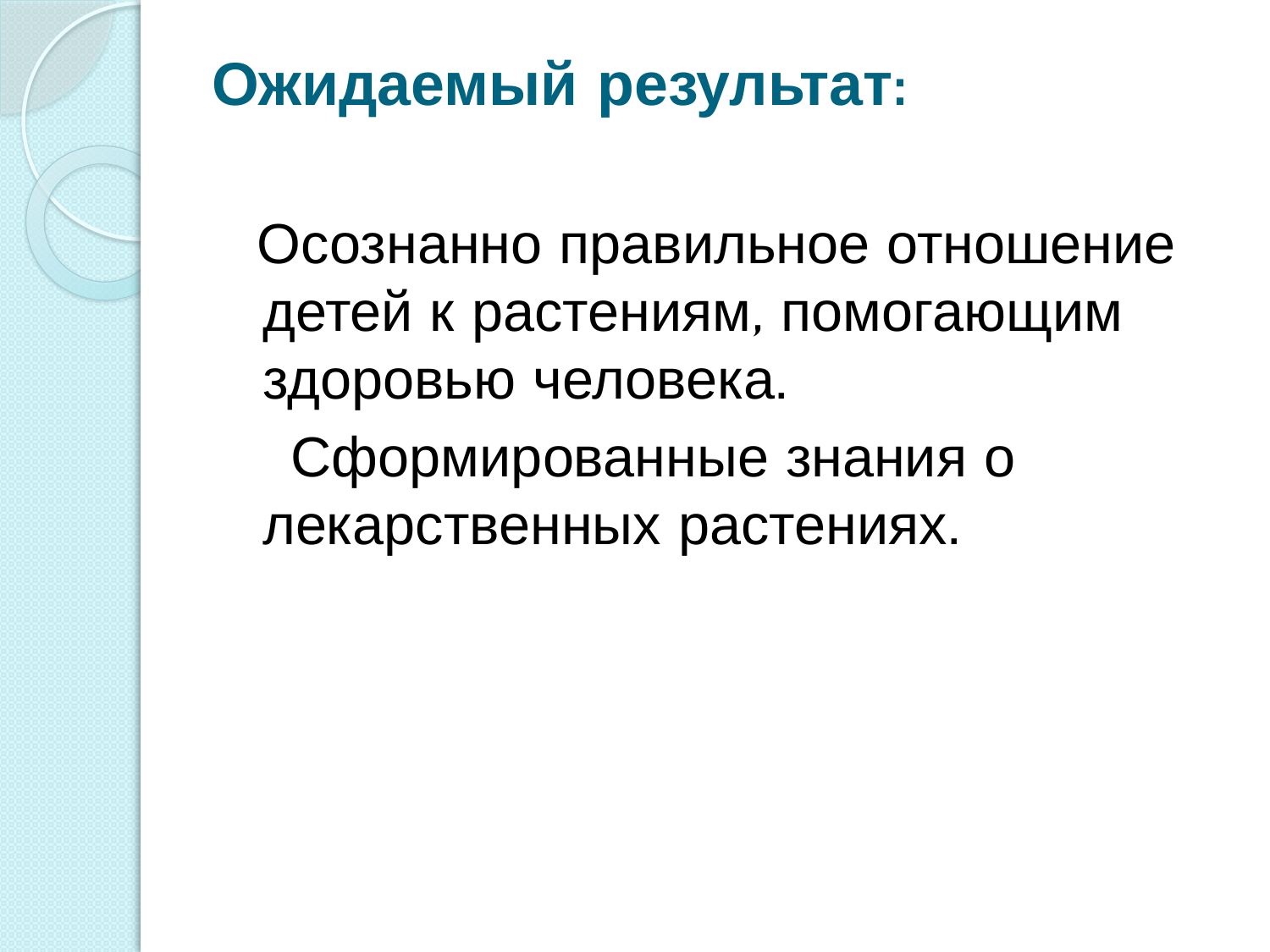

# Ожидаемый результат:
  Осознанно правильное отношение детей к растениям, помогающим здоровью человека.
    Сформированные знания о лекарственных растениях.